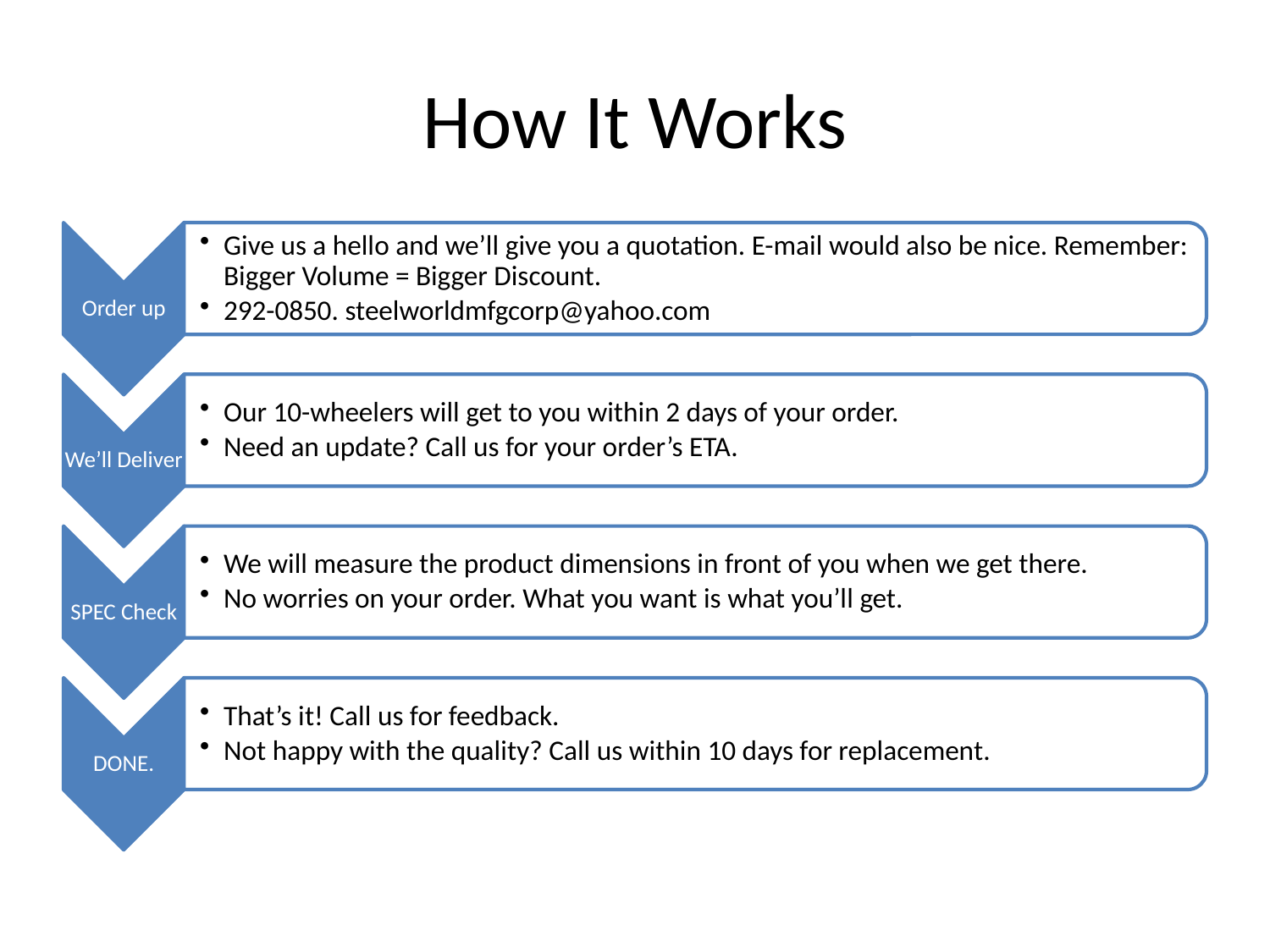

# How It Works
Order up
Give us a hello and we’ll give you a quotation. E-mail would also be nice. Remember: Bigger Volume = Bigger Discount.
292-0850. steelworldmfgcorp@yahoo.com
We’ll Deliver
Our 10-wheelers will get to you within 2 days of your order.
Need an update? Call us for your order’s ETA.
SPEC Check
We will measure the product dimensions in front of you when we get there.
No worries on your order. What you want is what you’ll get.
DONE.
That’s it! Call us for feedback.
Not happy with the quality? Call us within 10 days for replacement.